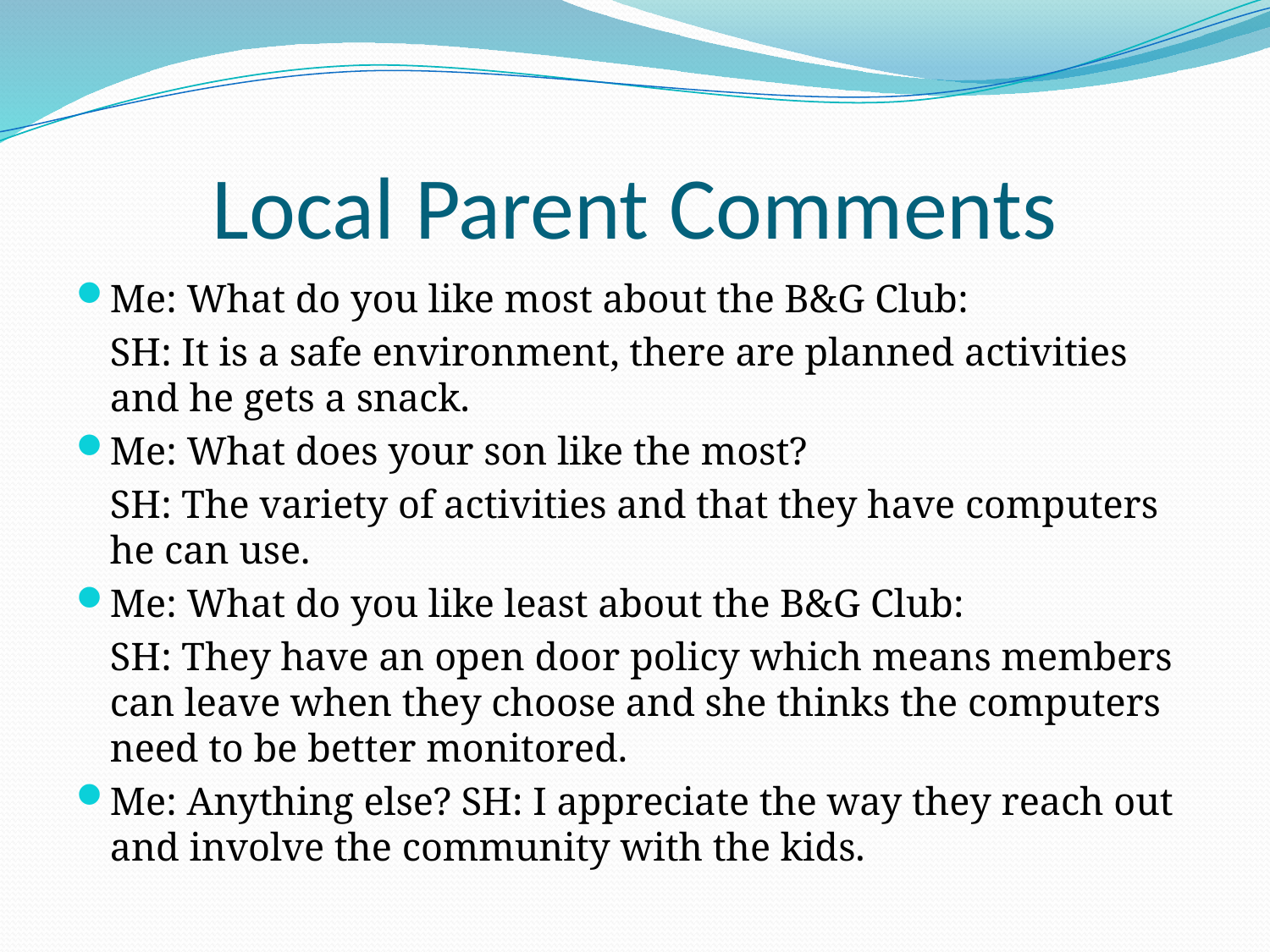

# Local Parent Comments
Me: What do you like most about the B&G Club:
	SH: It is a safe environment, there are planned activities and he gets a snack.
Me: What does your son like the most?
	SH: The variety of activities and that they have computers he can use.
Me: What do you like least about the B&G Club:
	SH: They have an open door policy which means members can leave when they choose and she thinks the computers need to be better monitored.
Me: Anything else? SH: I appreciate the way they reach out and involve the community with the kids.